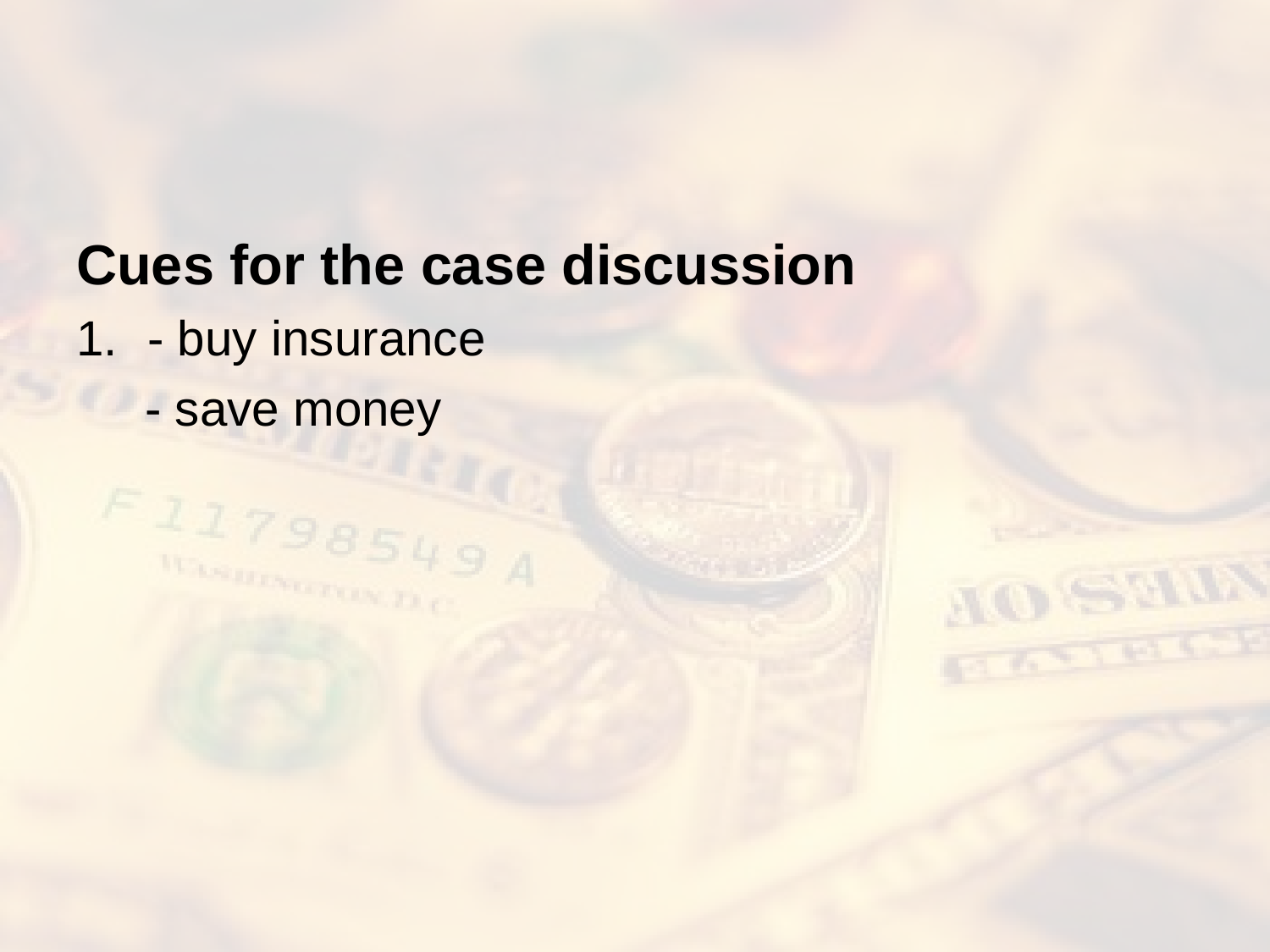

#
Cues for the case discussion
- buy insurance
     - save money